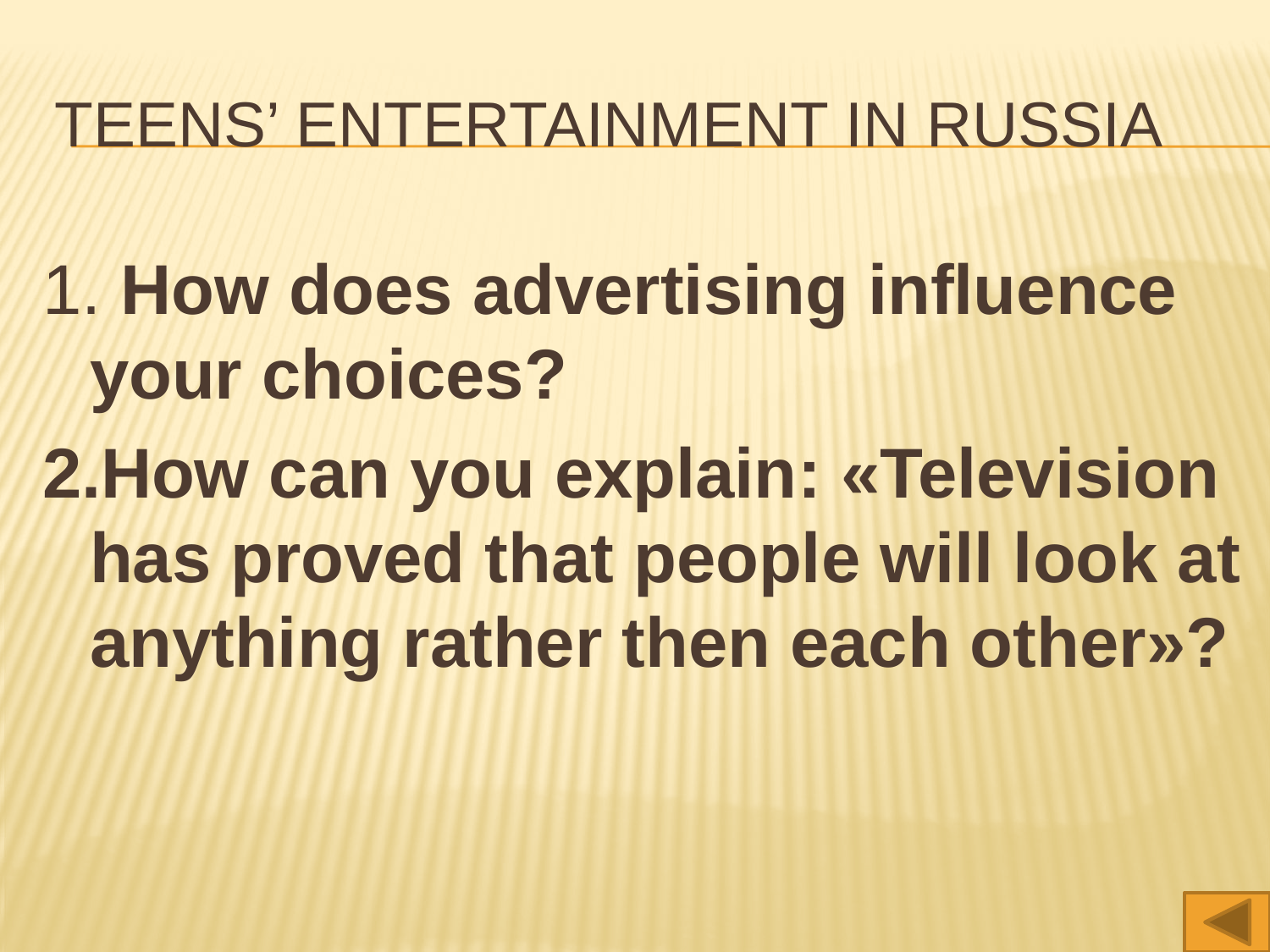

# Teens’ entertainment in russia
1. How does advertising influence your choices?
2.How can you explain: «Television has proved that people will look at anything rather then each other»?